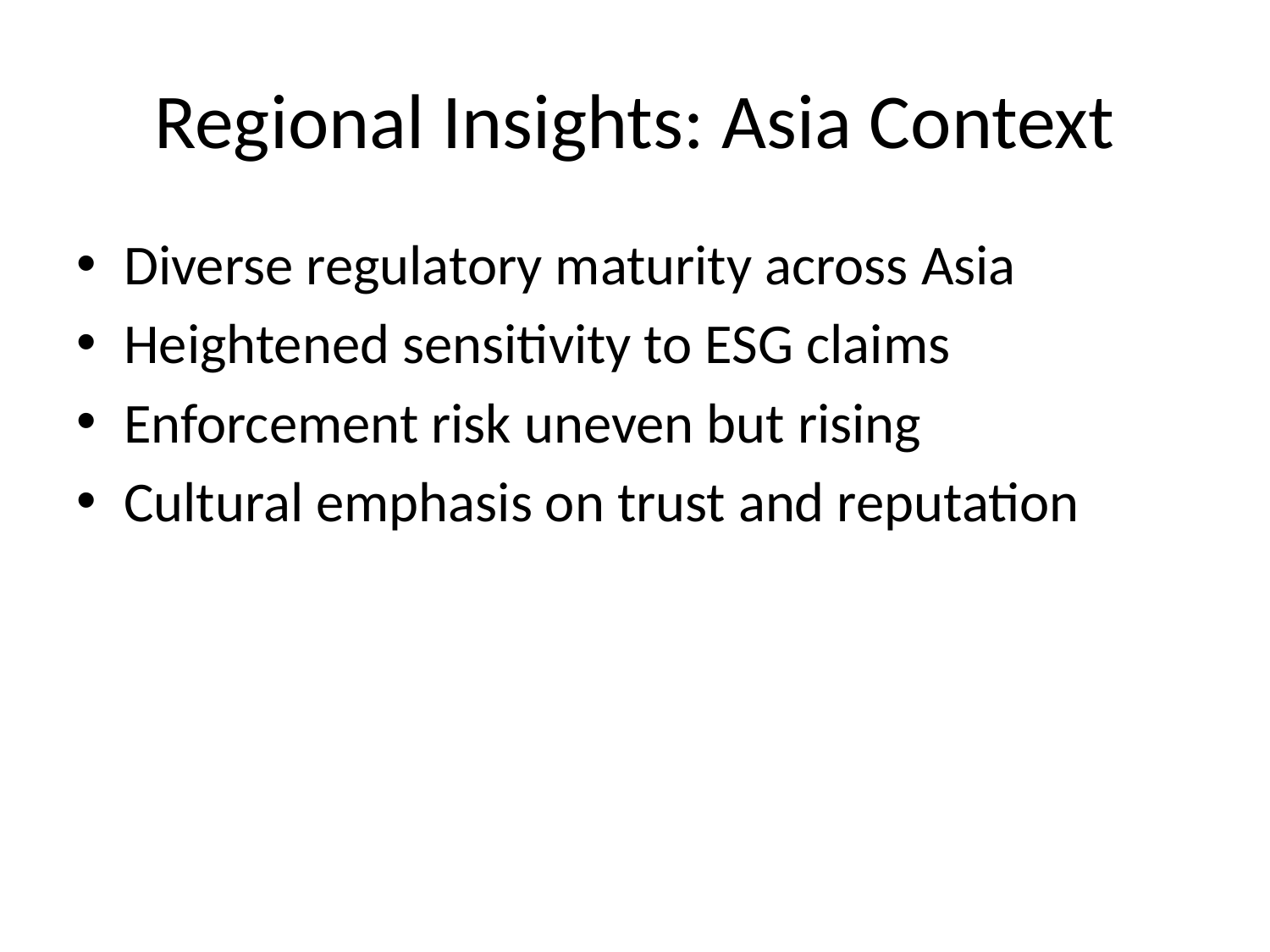

# Regional Insights: Asia Context
Diverse regulatory maturity across Asia
Heightened sensitivity to ESG claims
Enforcement risk uneven but rising
Cultural emphasis on trust and reputation